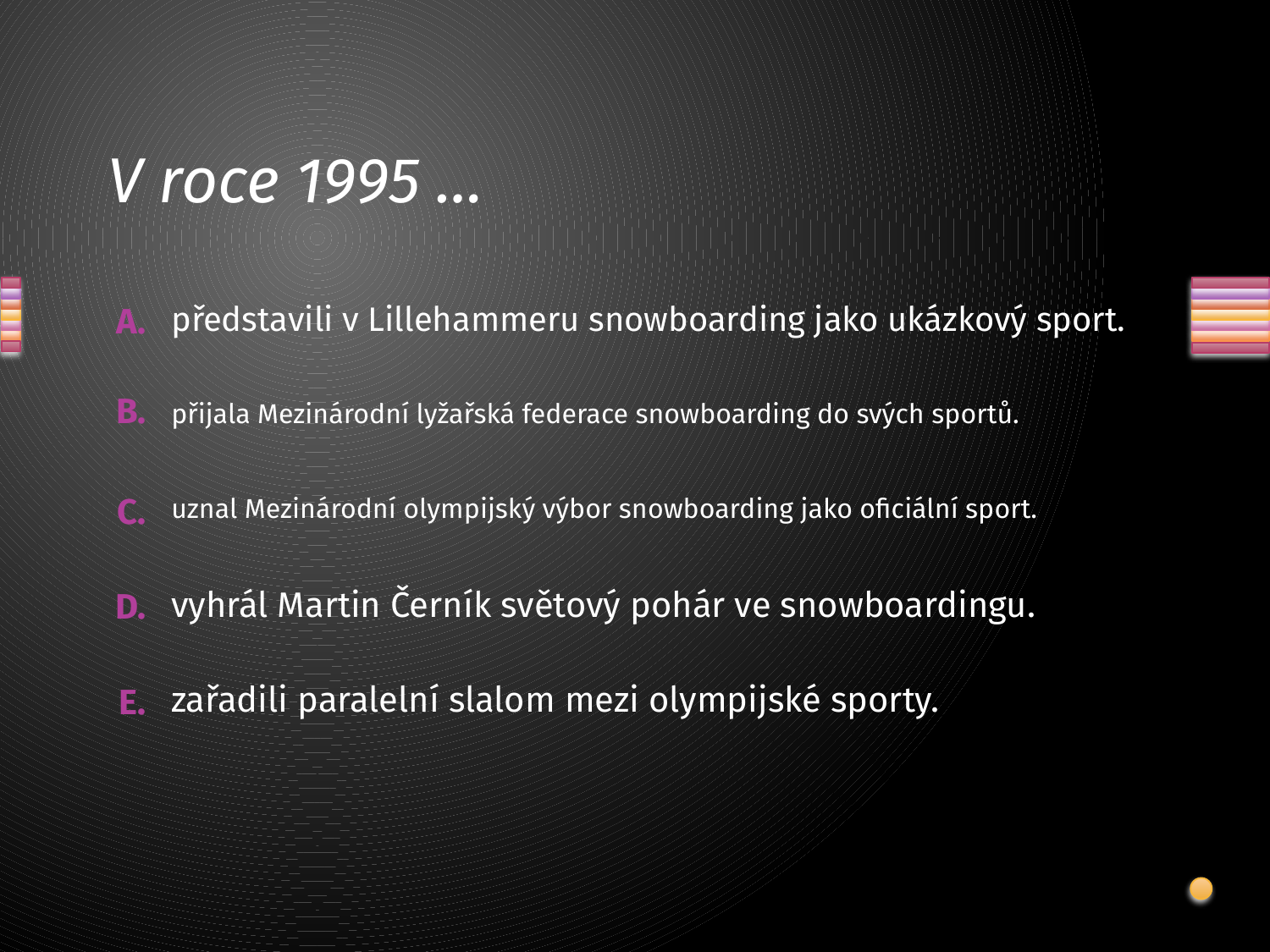

# V roce 1995 …
představili v Lillehammeru snowboarding jako ukázkový sport.
přijala Mezinárodní lyžařská federace snowboarding do svých sportů.
uznal Mezinárodní olympijský výbor snowboarding jako oficiální sport.
vyhrál Martin Černík světový pohár ve snowboardingu.
zařadili paralelní slalom mezi olympijské sporty.